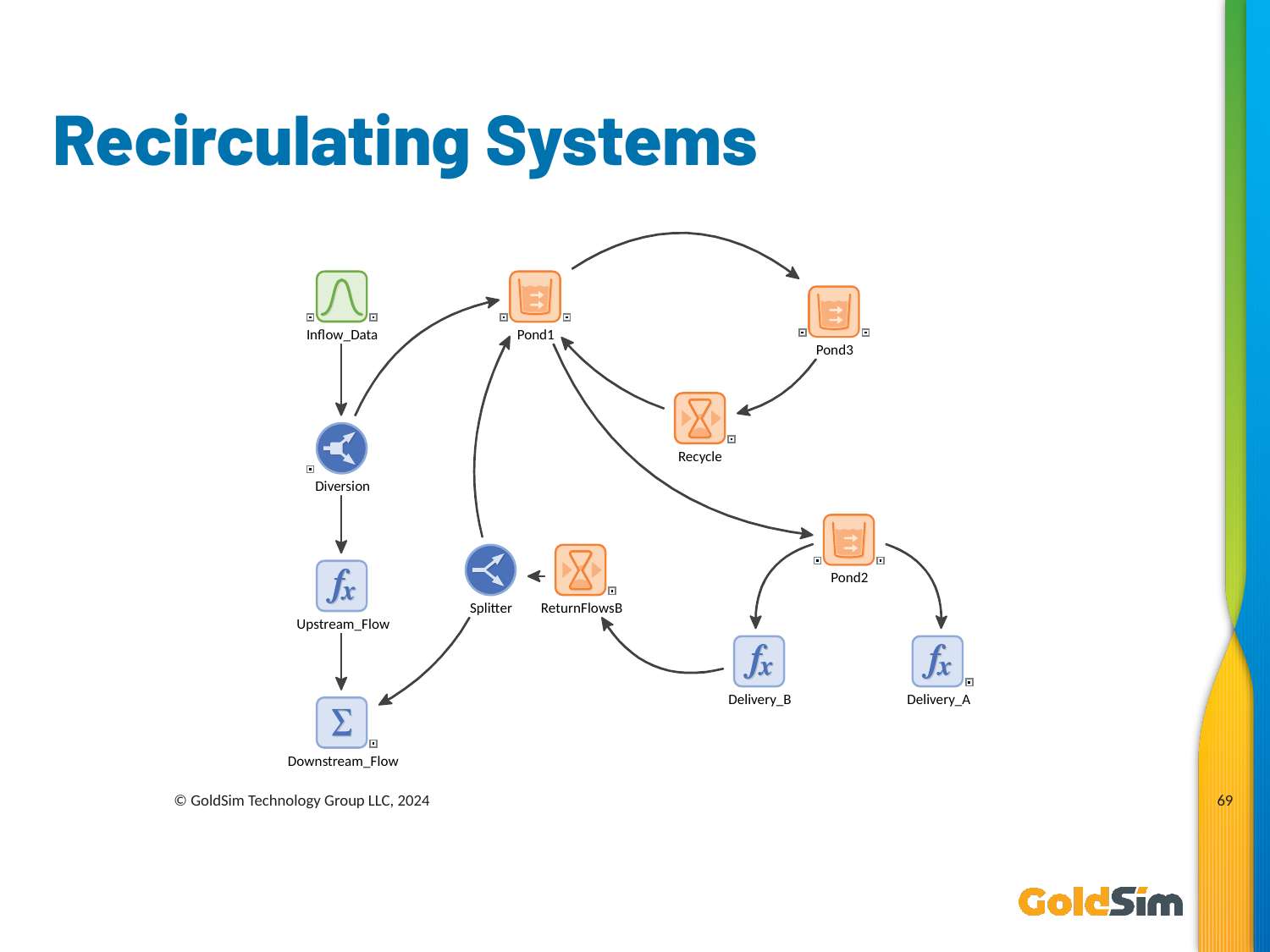

# Recirculating Systems

Inflow_Data
Pond1

Pond3

Recycle

Diversion

Pond2

Splitter
ReturnFlowsB
Upstream_Flow

Delivery_B
Delivery_A

Downstream_Flow
69
© GoldSim Technology Group LLC, 2024